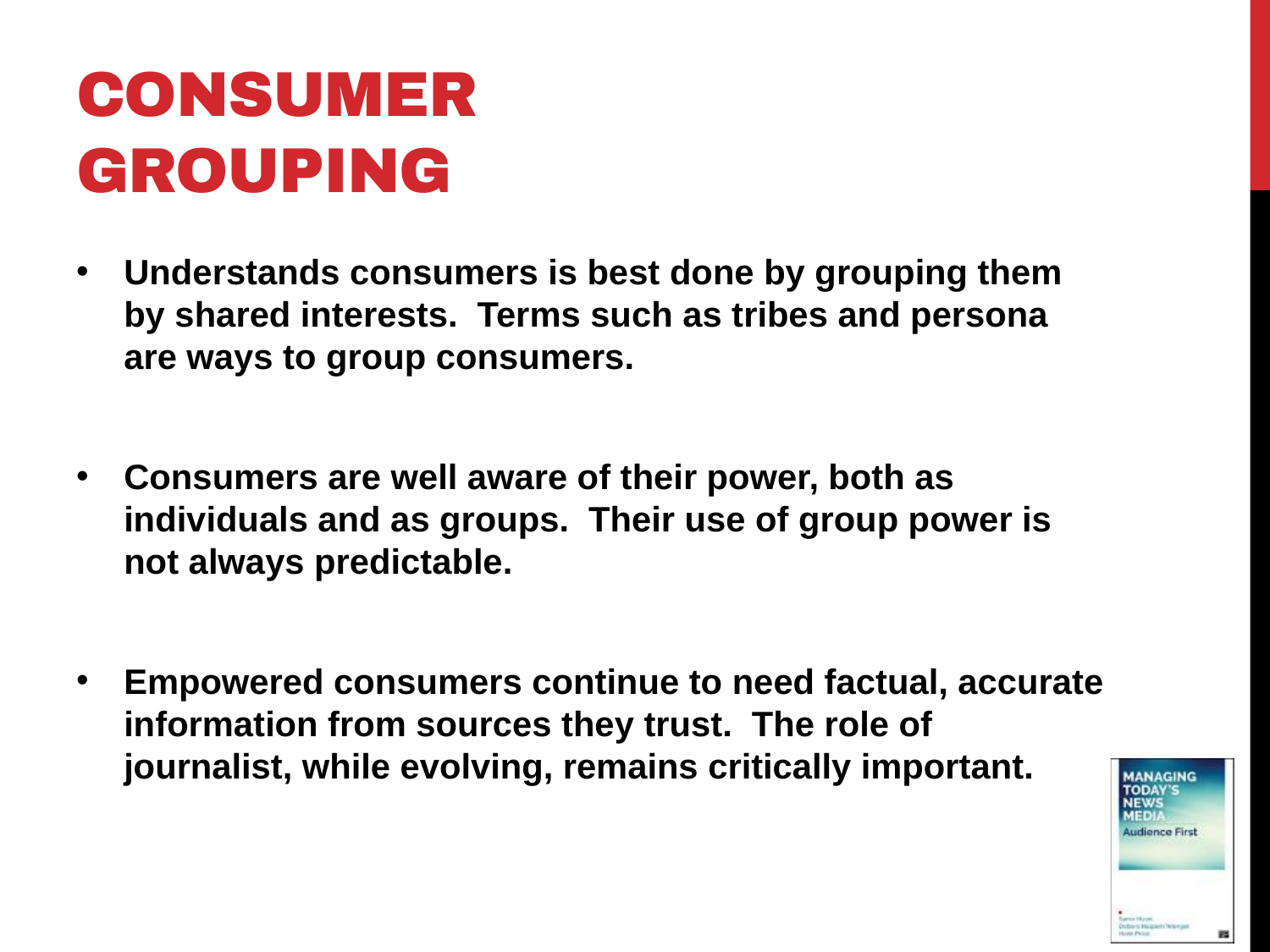

# Consumer grouping
Understands consumers is best done by grouping them by shared interests.  Terms such as tribes and persona are ways to group consumers.

Consumers are well aware of their power, both as individuals and as groups.  Their use of group power is not always predictable.

Empowered consumers continue to need factual, accurate information from sources they trust.  The role of journalist, while evolving, remains critically important.